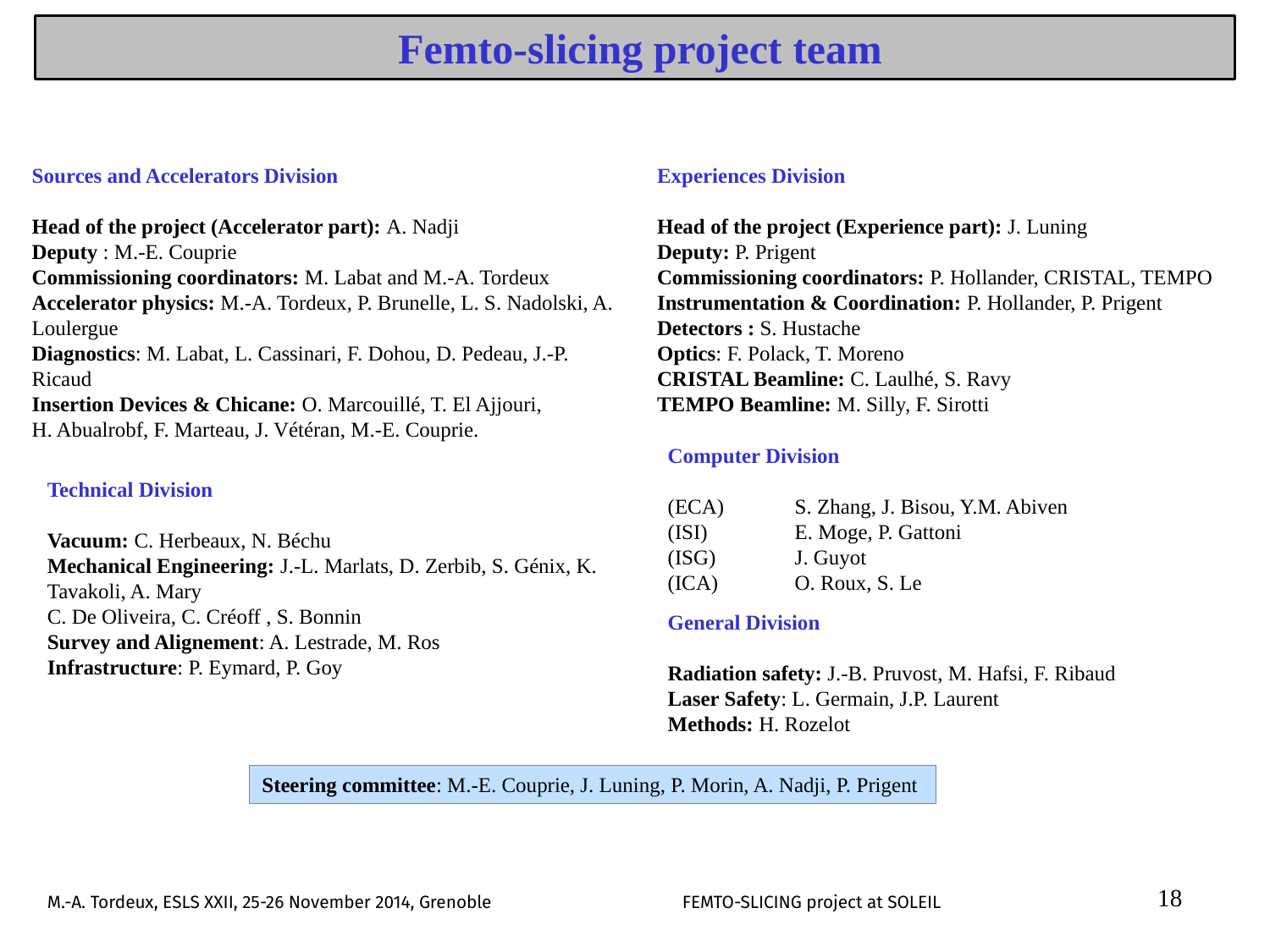

Femto-slicing project team
Sources and Accelerators Division

Head of the project (Accelerator part): A. Nadji
Deputy : M.-E. Couprie
Commissioning coordinators: M. Labat and M.-A. Tordeux
Accelerator physics: M.-A. Tordeux, P. Brunelle, L. S. Nadolski, A. Loulergue
Diagnostics: M. Labat, L. Cassinari, F. Dohou, D. Pedeau, J.-P. Ricaud
Insertion Devices & Chicane: O. Marcouillé, T. El Ajjouri,
H. Abualrobf, F. Marteau, J. Vétéran, M.-E. Couprie.
Experiences Division

Head of the project (Experience part): J. Luning
Deputy: P. Prigent
Commissioning coordinators: P. Hollander, CRISTAL, TEMPO
Instrumentation & Coordination: P. Hollander, P. Prigent
Detectors : S. Hustache
Optics: F. Polack, T. Moreno
CRISTAL Beamline: C. Laulhé, S. Ravy
TEMPO Beamline: M. Silly, F. Sirotti
Computer Division

(ECA)	S. Zhang, J. Bisou, Y.M. Abiven
(ISI)	E. Moge, P. Gattoni
(ISG)	J. Guyot
(ICA)	O. Roux, S. Le
Technical Division

Vacuum: C. Herbeaux, N. Béchu
Mechanical Engineering: J.-L. Marlats, D. Zerbib, S. Génix, K. Tavakoli, A. Mary
C. De Oliveira, C. Créoff , S. Bonnin
Survey and Alignement: A. Lestrade, M. Ros
Infrastructure: P. Eymard, P. Goy
General Division

Radiation safety: J.-B. Pruvost, M. Hafsi, F. Ribaud
Laser Safety: L. Germain, J.P. Laurent
Methods: H. Rozelot
Steering committee: M.-E. Couprie, J. Luning, P. Morin, A. Nadji, P. Prigent
18